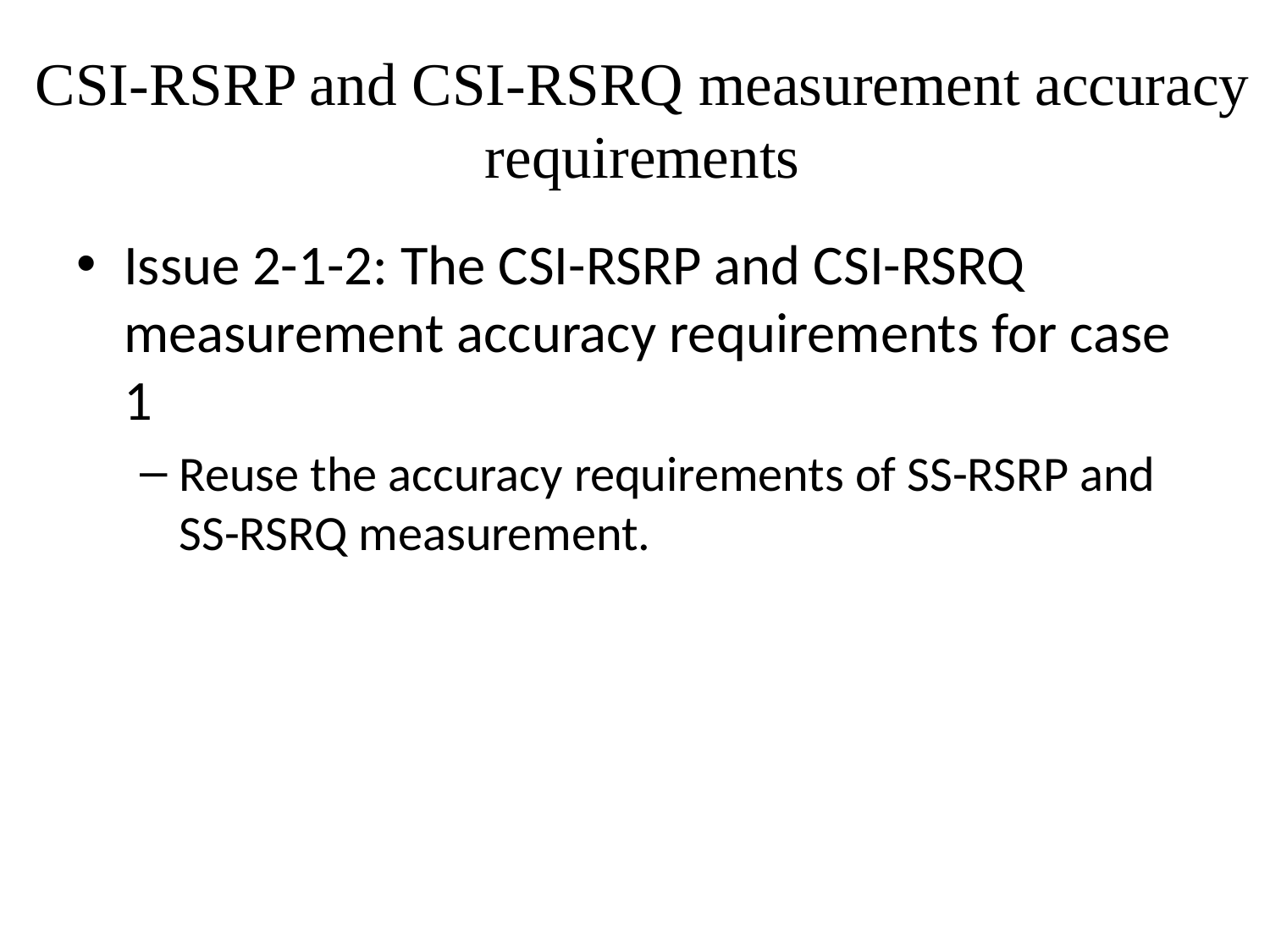

# CSI-RSRP and CSI-RSRQ measurement accuracy requirements
Issue 2-1-2: The CSI-RSRP and CSI-RSRQ measurement accuracy requirements for case 1
Reuse the accuracy requirements of SS-RSRP and SS-RSRQ measurement.